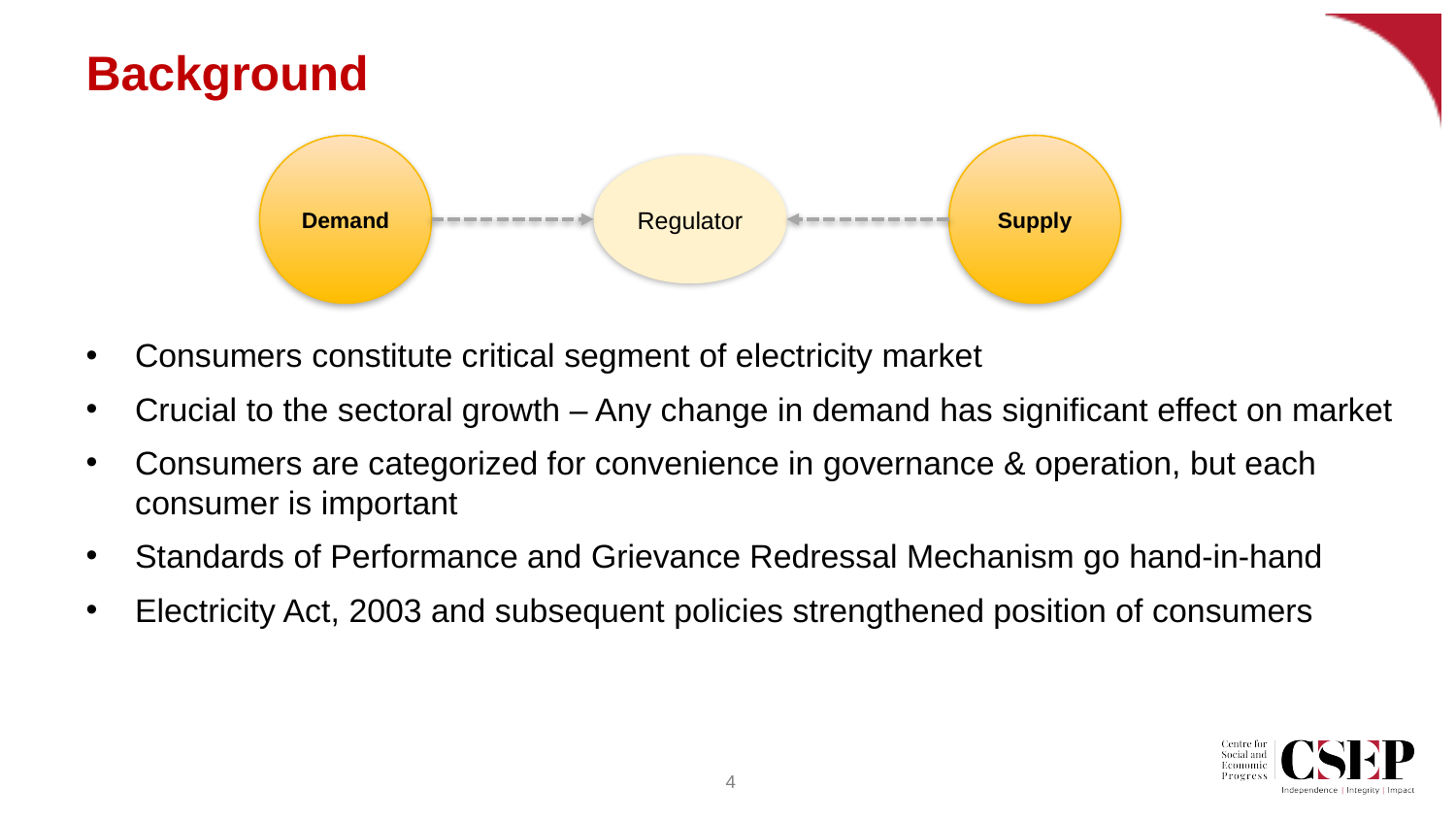

# Background
Demand
Supply
Regulator
Consumers constitute critical segment of electricity market
Crucial to the sectoral growth – Any change in demand has significant effect on market
Consumers are categorized for convenience in governance & operation, but each consumer is important
Standards of Performance and Grievance Redressal Mechanism go hand-in-hand
Electricity Act, 2003 and subsequent policies strengthened position of consumers